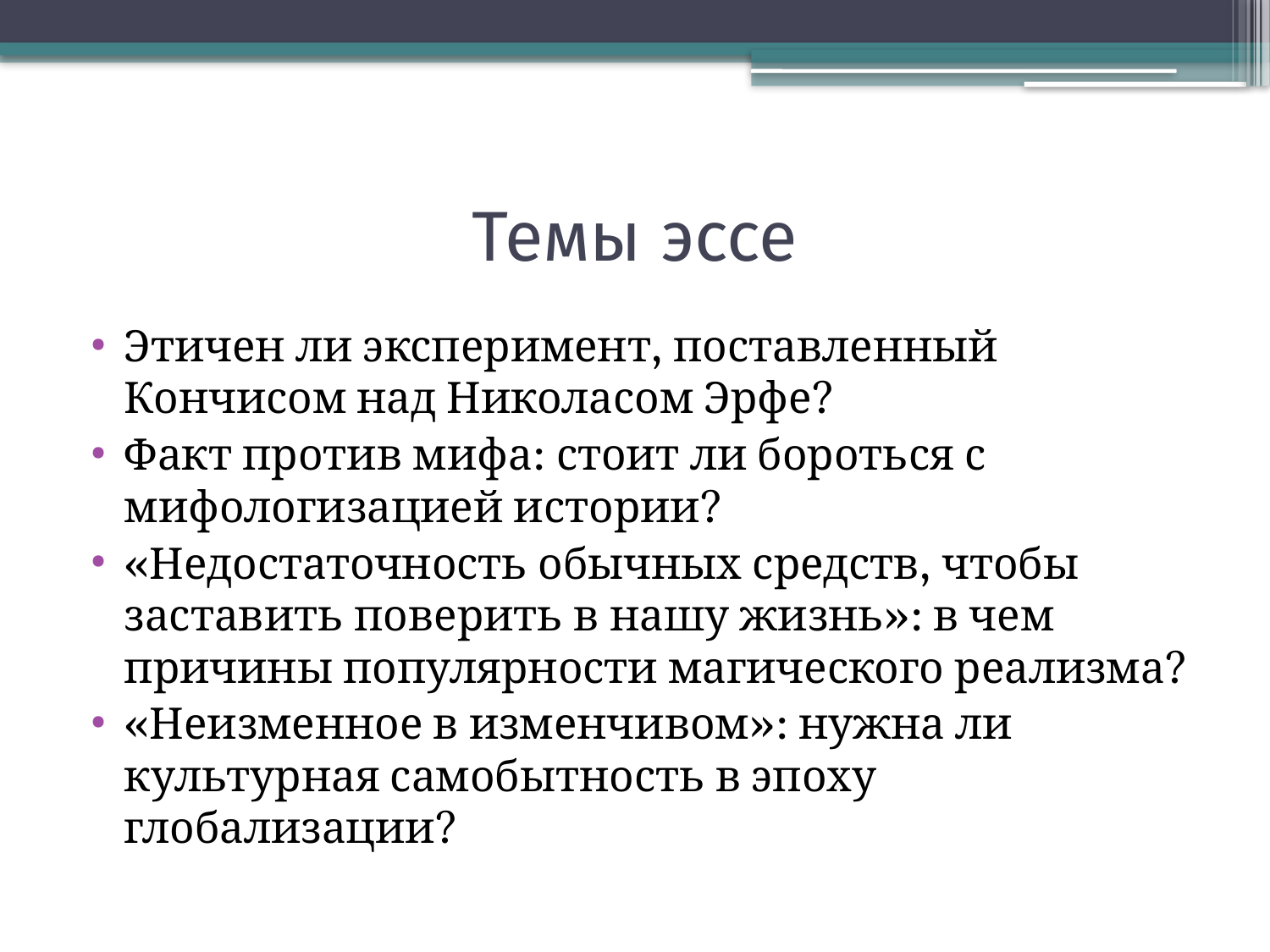

# Темы эссе
Этичен ли эксперимент, поставленный Кончисом над Николасом Эрфе?
Факт против мифа: стоит ли бороться с мифологизацией истории?
«Недостаточность обычных средств, чтобы заставить поверить в нашу жизнь»: в чем причины популярности магического реализма?
«Неизменное в изменчивом»: нужна ли культурная самобытность в эпоху глобализации?